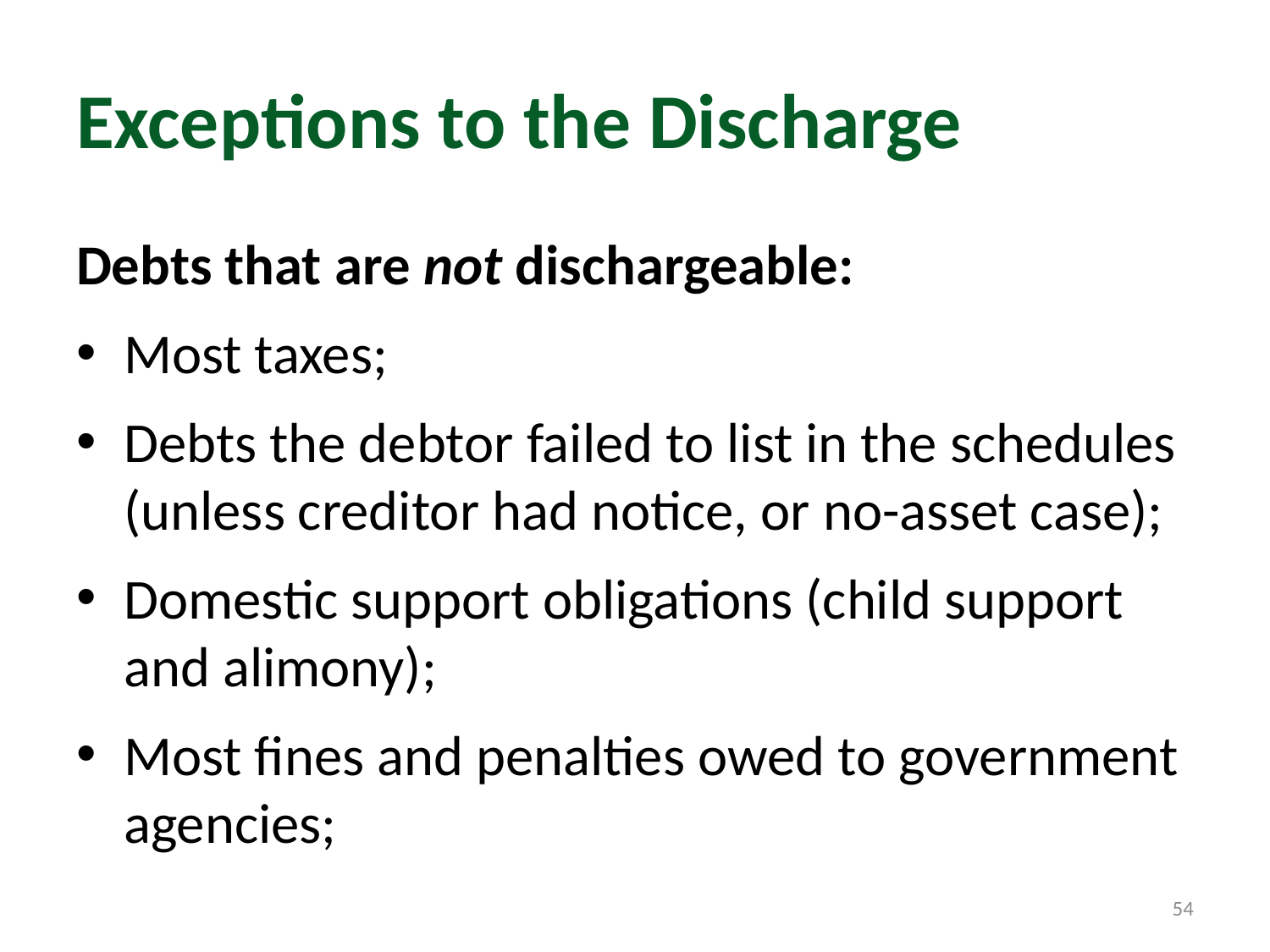

# Exceptions to the Discharge
Debts that are not dischargeable:
Most taxes;
Debts the debtor failed to list in the schedules (unless creditor had notice, or no-asset case);
Domestic support obligations (child support and alimony);
Most fines and penalties owed to government agencies;
54